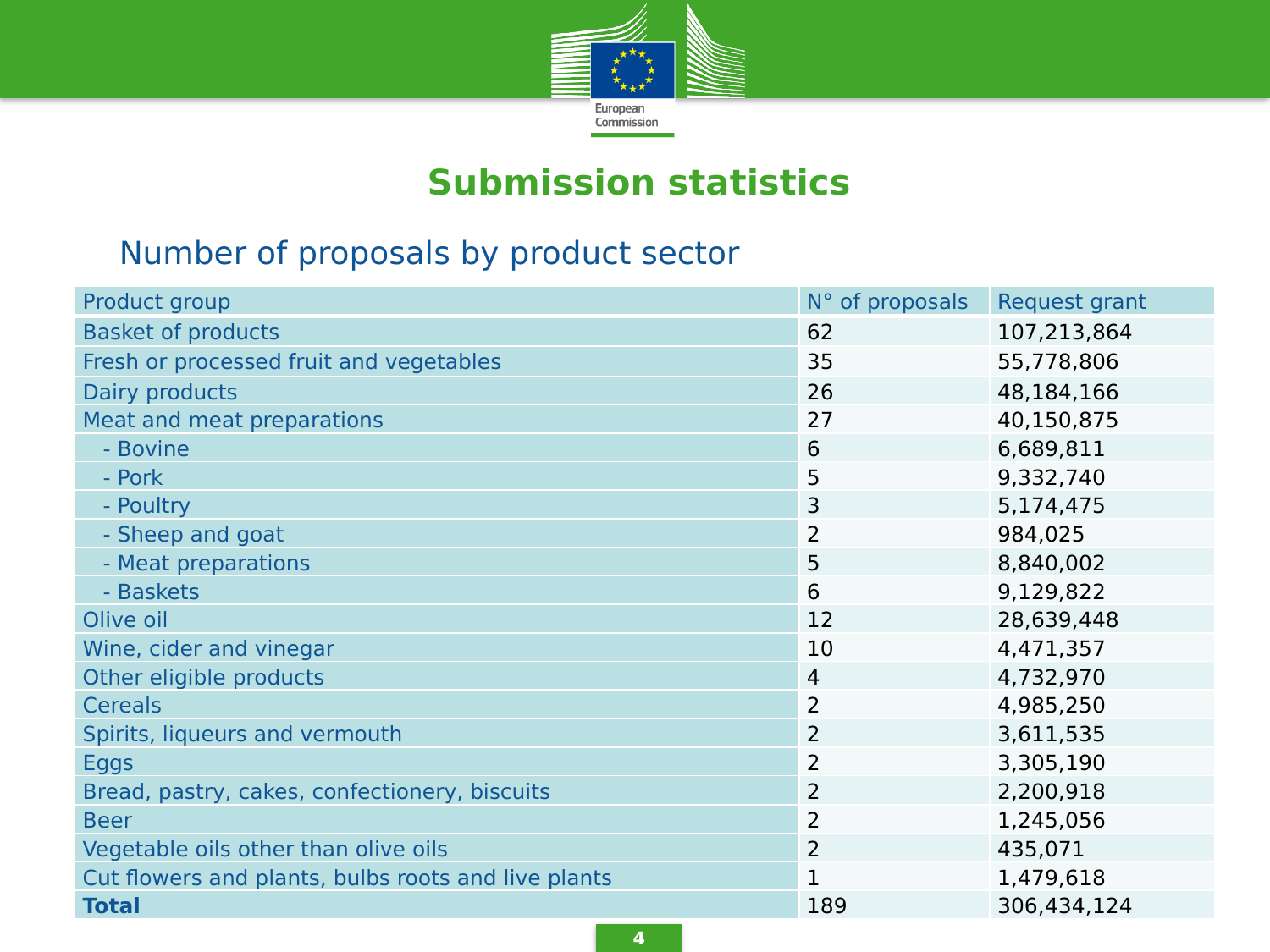

# Submission statistics
Number of proposals by product sector

| Product group | N° of proposals | Request grant |
| --- | --- | --- |
| Basket of products | 62 | 107,213,864 |
| Fresh or processed fruit and vegetables | 35 | 55,778,806 |
| Dairy products | 26 | 48,184,166 |
| Meat and meat preparations | 27 | 40,150,875 |
| - Bovine | 6 | 6,689,811 |
| - Pork | 5 | 9,332,740 |
| - Poultry | 3 | 5,174,475 |
| - Sheep and goat | 2 | 984,025 |
| - Meat preparations | 5 | 8,840,002 |
| - Baskets | 6 | 9,129,822 |
| Olive oil | 12 | 28,639,448 |
| Wine, cider and vinegar | 10 | 4,471,357 |
| Other eligible products | 4 | 4,732,970 |
| Cereals | 2 | 4,985,250 |
| Spirits, liqueurs and vermouth | 2 | 3,611,535 |
| Eggs | 2 | 3,305,190 |
| Bread, pastry, cakes, confectionery, biscuits | 2 | 2,200,918 |
| Beer | 2 | 1,245,056 |
| Vegetable oils other than olive oils | 2 | 435,071 |
| Cut flowers and plants, bulbs roots and live plants | 1 | 1,479,618 |
| Total | 189 | 306,434,124 |
4